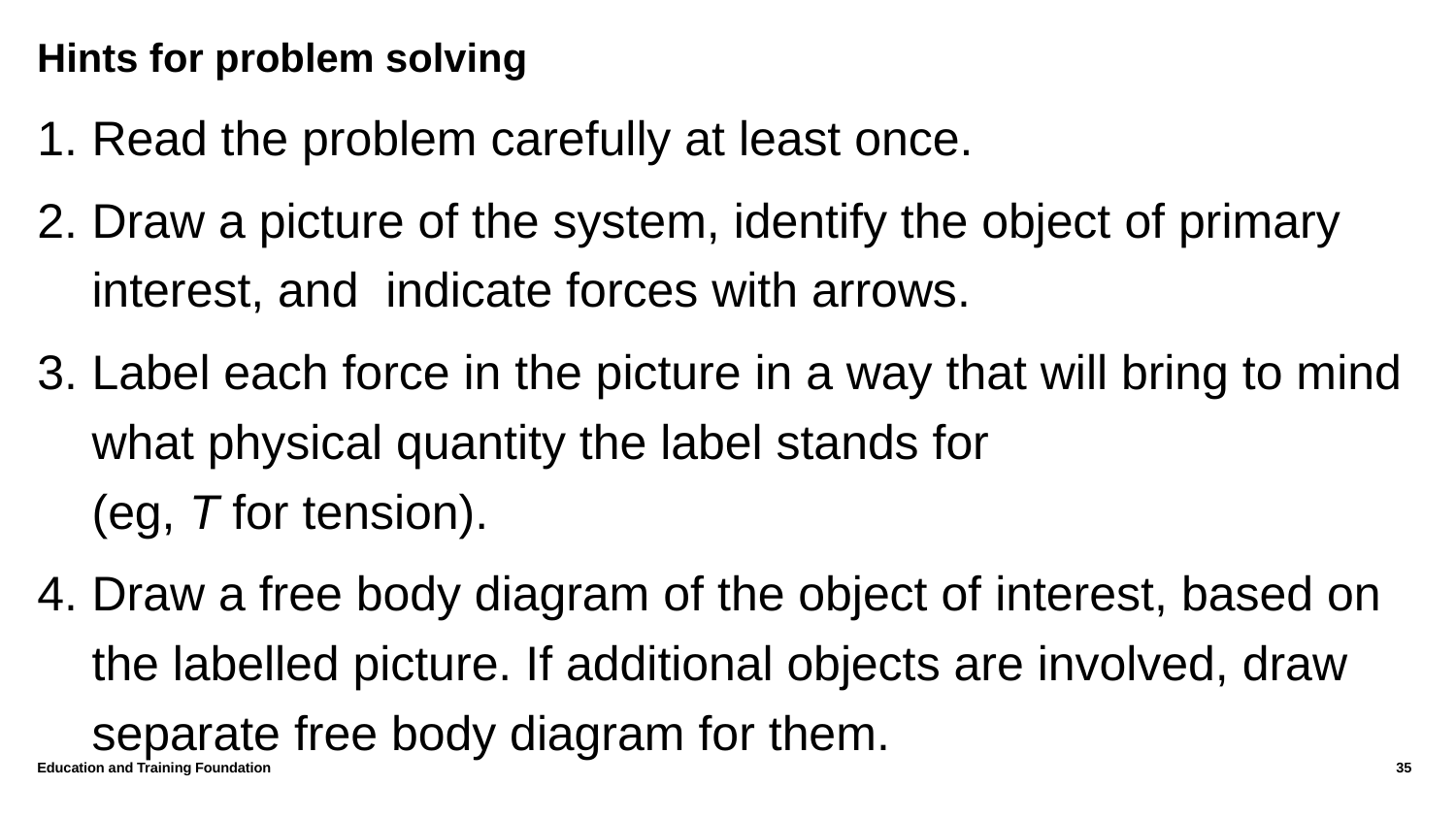

# Hints for problem solving
Read the problem carefully at least once.
Draw a picture of the system, identify the object of primary interest, and  indicate forces with arrows.
Label each force in the picture in a way that will bring to mind what physical quantity the label stands for
(eg, T for tension).
Draw a free body diagram of the object of interest, based on the labelled picture. If additional objects are involved, draw separate free body diagram for them.
Education and Training Foundation
35